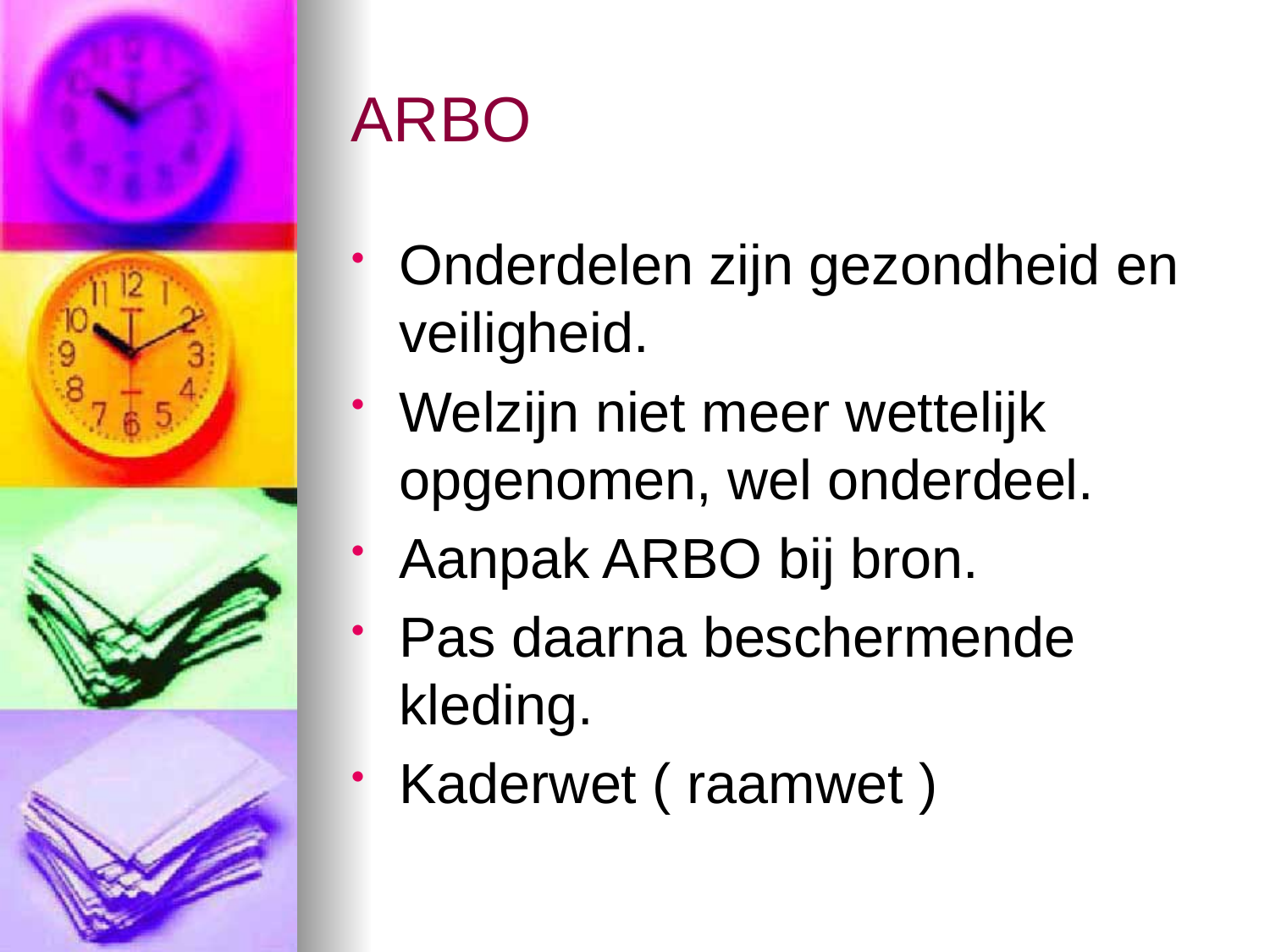

# ARBO
Onderdelen zijn gezondheid en veiligheid.
Welzijn niet meer wettelijk opgenomen, wel onderdeel.
Aanpak ARBO bij bron.
Pas daarna beschermende kleding.
Kaderwet ( raamwet )